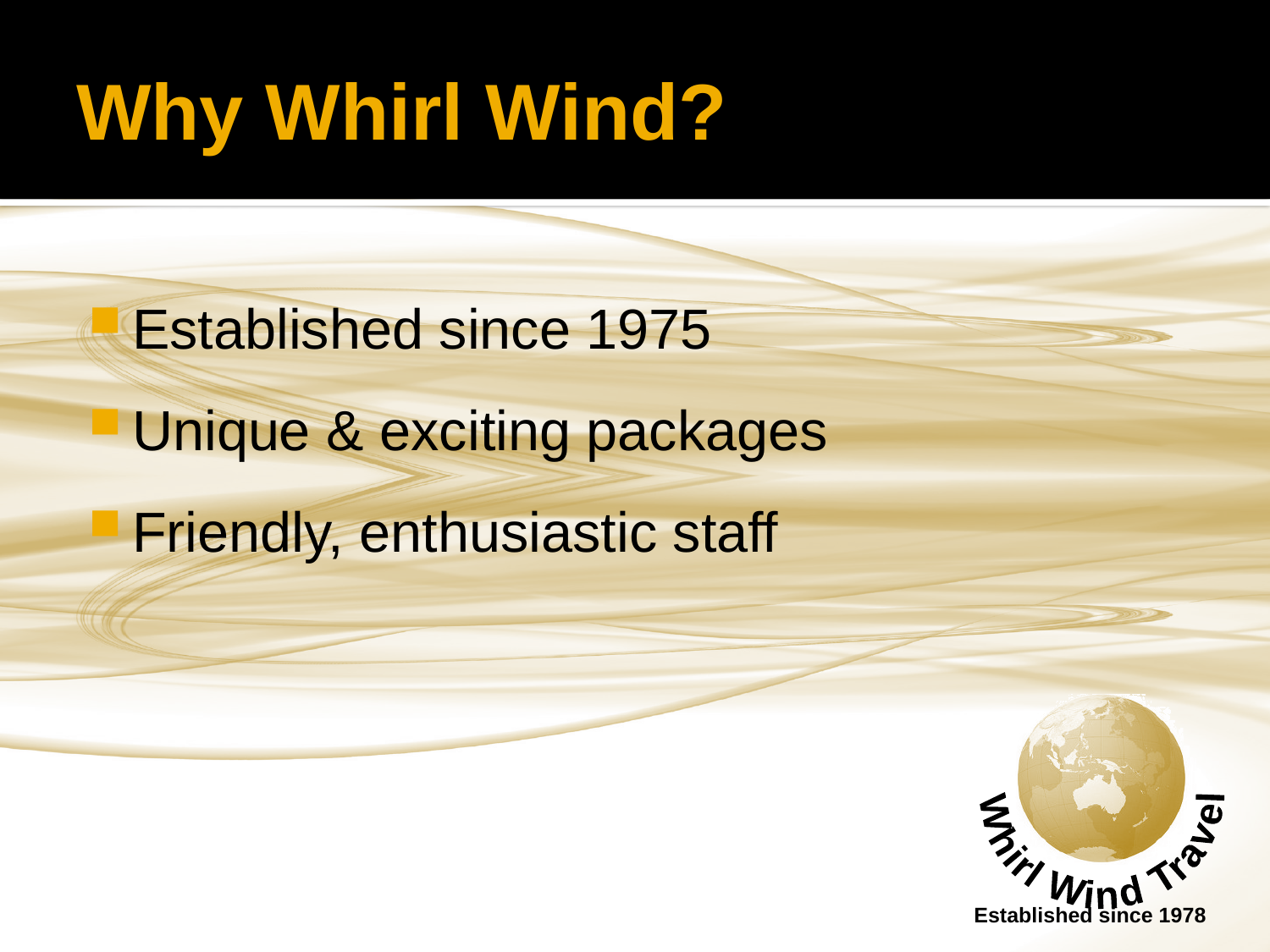

# Why Whirl Wind?
Established since 1975
Unique & exciting packages
Friendly, enthusiastic staff